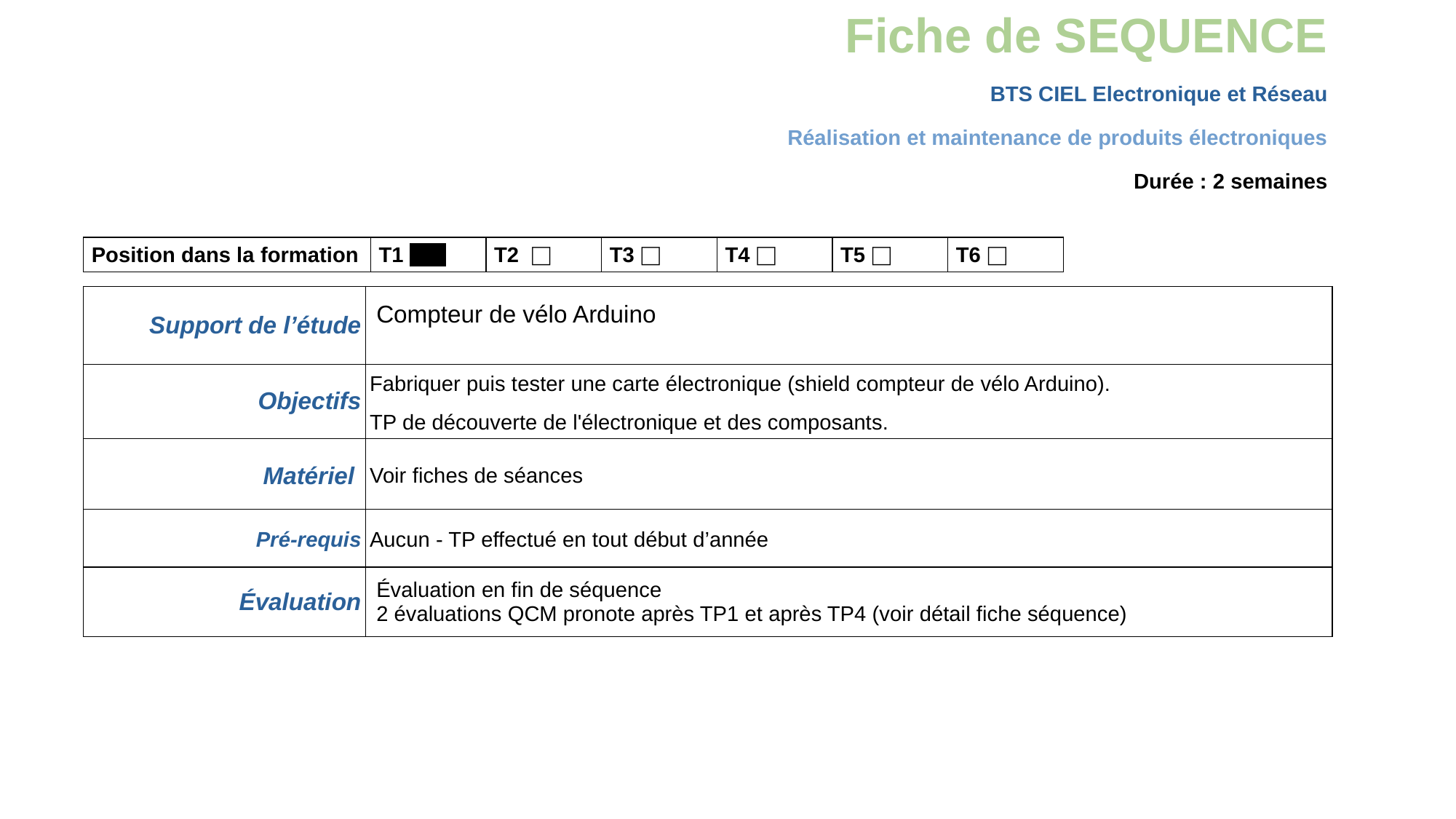

Fiche de SEQUENCE
BTS CIEL Electronique et Réseau
Réalisation et maintenance de produits électroniques
Durée : 2 semaines
| Position dans la formation | T1 X .. | T2 ⬜ | T3 ⬜ | T4 ⬜ | T5 ⬜ | T6 ⬜ |
| --- | --- | --- | --- | --- | --- | --- |
| Support de l’étude | Compteur de vélo Arduino |
| --- | --- |
| Objectifs | Fabriquer puis tester une carte électronique (shield compteur de vélo Arduino). TP de découverte de l'électronique et des composants. |
| Matériel | Voir fiches de séances |
| Pré-requis | Aucun - TP effectué en tout début d’année |
| Évaluation | Évaluation en fin de séquence 2 évaluations QCM pronote après TP1 et après TP4 (voir détail fiche séquence) |